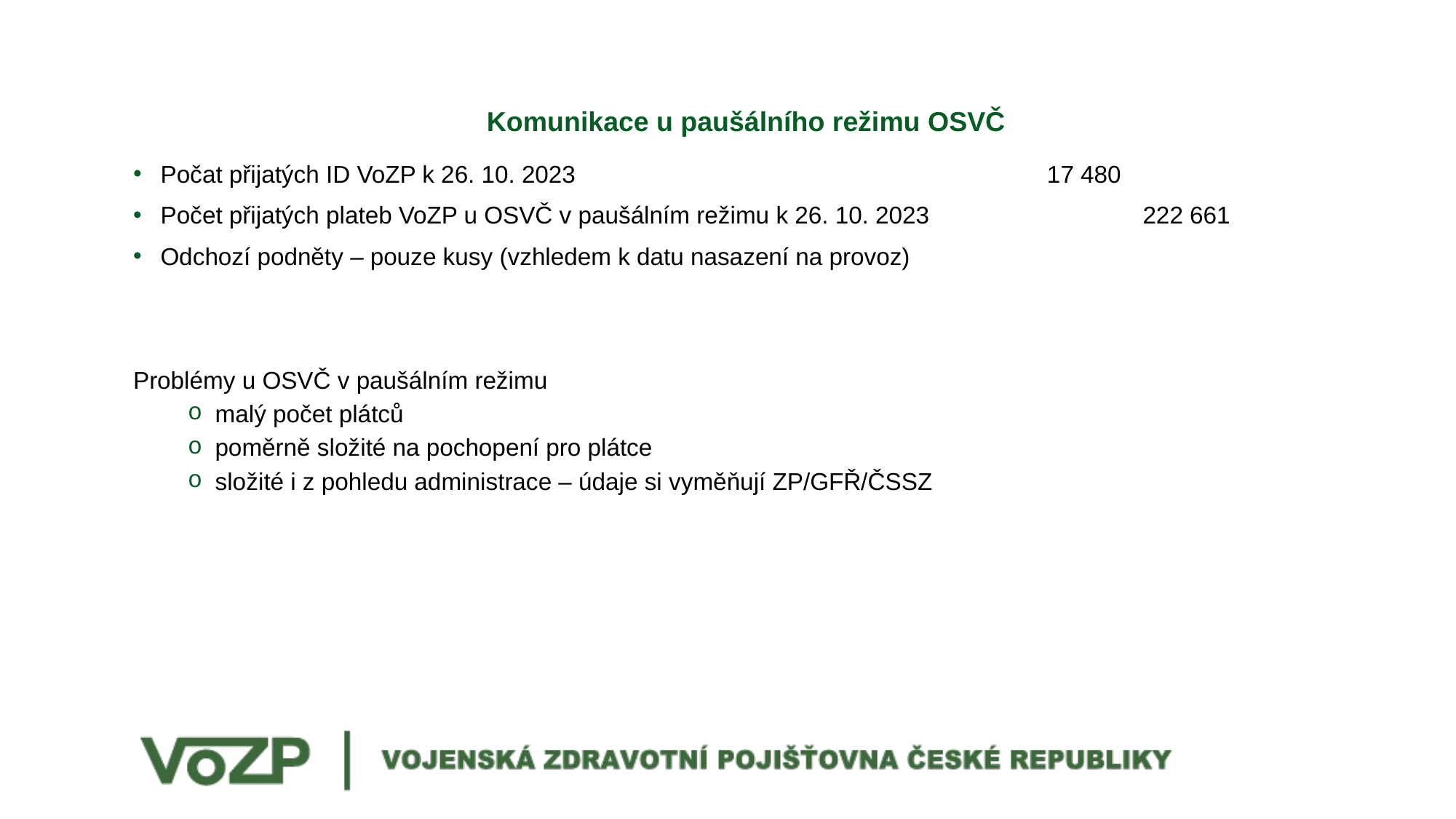

# Komunikace u paušálního režimu OSVČ
Počat přijatých ID VoZP k 26. 10. 2023 				  	  17 480
Počet přijatých plateb VoZP u OSVČ v paušálním režimu k 26. 10. 2023  		222 661
Odchozí podněty – pouze kusy (vzhledem k datu nasazení na provoz)

Problémy u OSVČ v paušálním režimu
malý počet plátců
poměrně složité na pochopení pro plátce
složité i z pohledu administrace – údaje si vyměňují ZP/GFŘ/ČSSZ